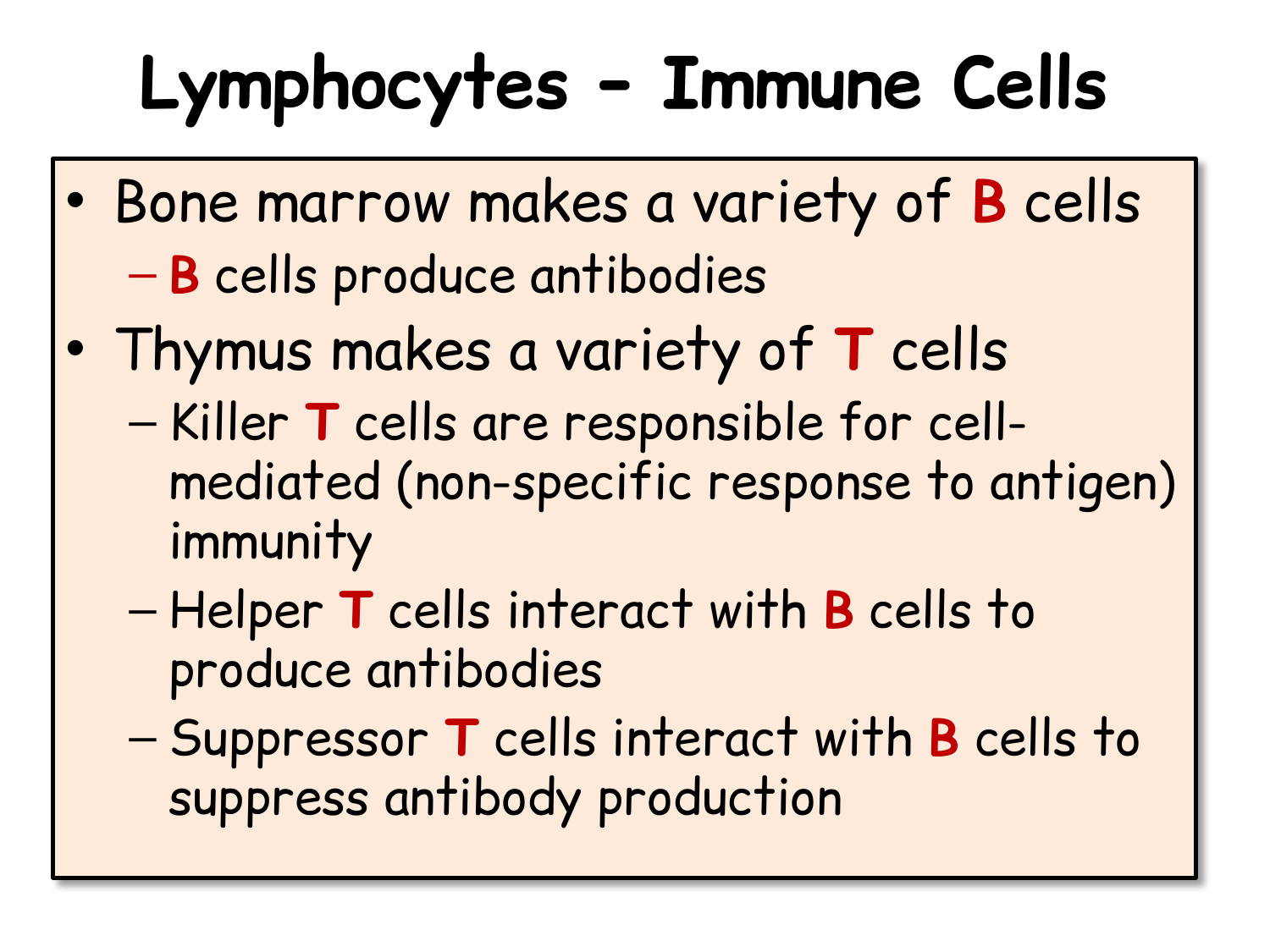

# Lymphocytes – Immune Cells
Bone marrow makes a variety of B cells
B cells produce antibodies
Thymus makes a variety of T cells
Killer T cells are responsible for cell-mediated (non-specific response to antigen) immunity
Helper T cells interact with B cells to produce antibodies
Suppressor T cells interact with B cells to suppress antibody production